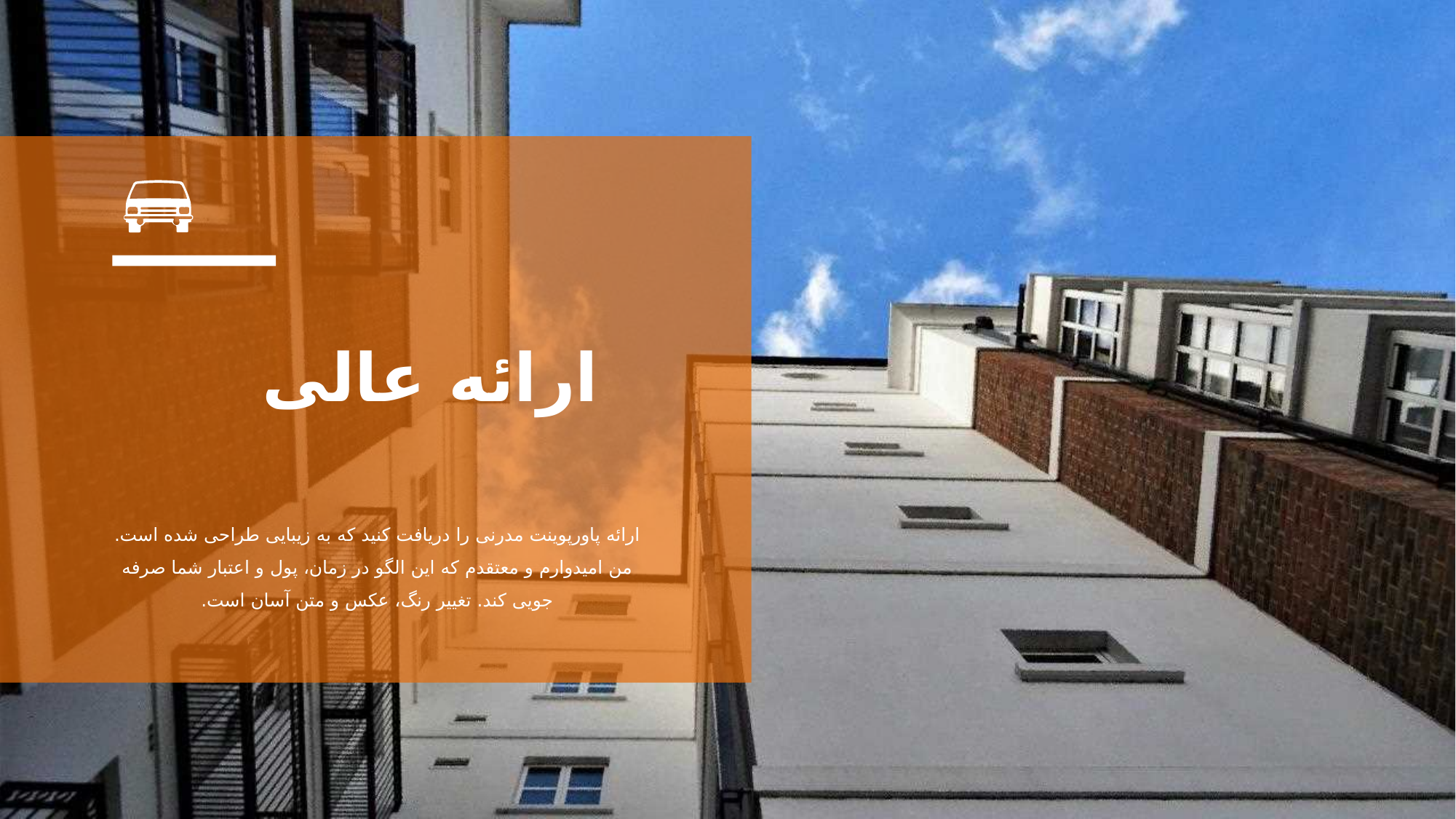

ارائه عالی
ارائه پاورپوینت مدرنی را دریافت کنید که به زیبایی طراحی شده است. من امیدوارم و معتقدم که این الگو در زمان، پول و اعتبار شما صرفه جویی کند. تغییر رنگ، عکس و متن آسان است.